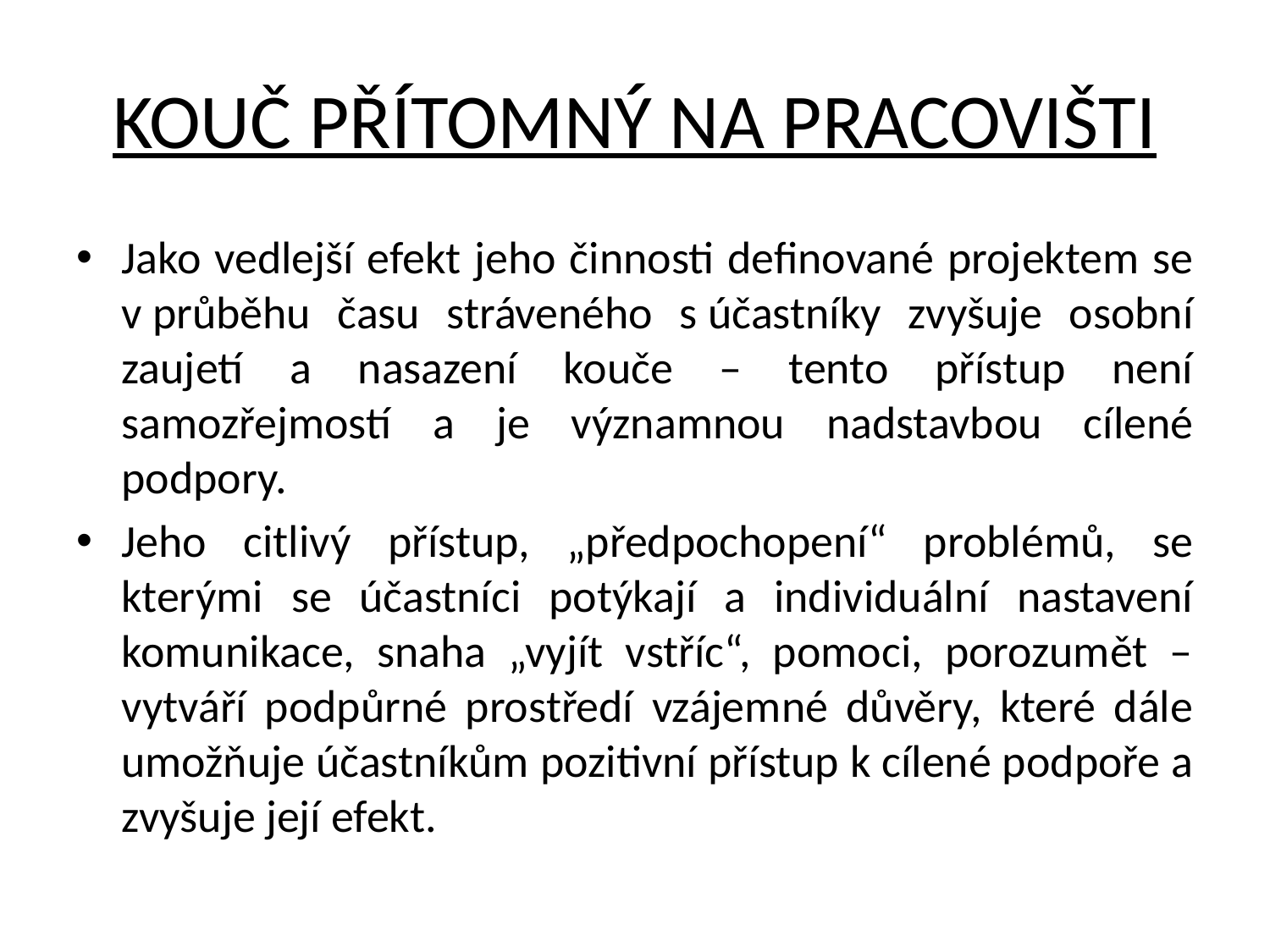

# KOUČ PŘÍTOMNÝ NA PRACOVIŠTI
Jako vedlejší efekt jeho činnosti definované projektem se v průběhu času stráveného s účastníky zvyšuje osobní zaujetí a nasazení kouče – tento přístup není samozřejmostí a je významnou nadstavbou cílené podpory.
Jeho citlivý přístup, „předpochopení“ problémů, se kterými se účastníci potýkají a individuální nastavení komunikace, snaha „vyjít vstříc“, pomoci, porozumět – vytváří podpůrné prostředí vzájemné důvěry, které dále umožňuje účastníkům pozitivní přístup k cílené podpoře a zvyšuje její efekt.